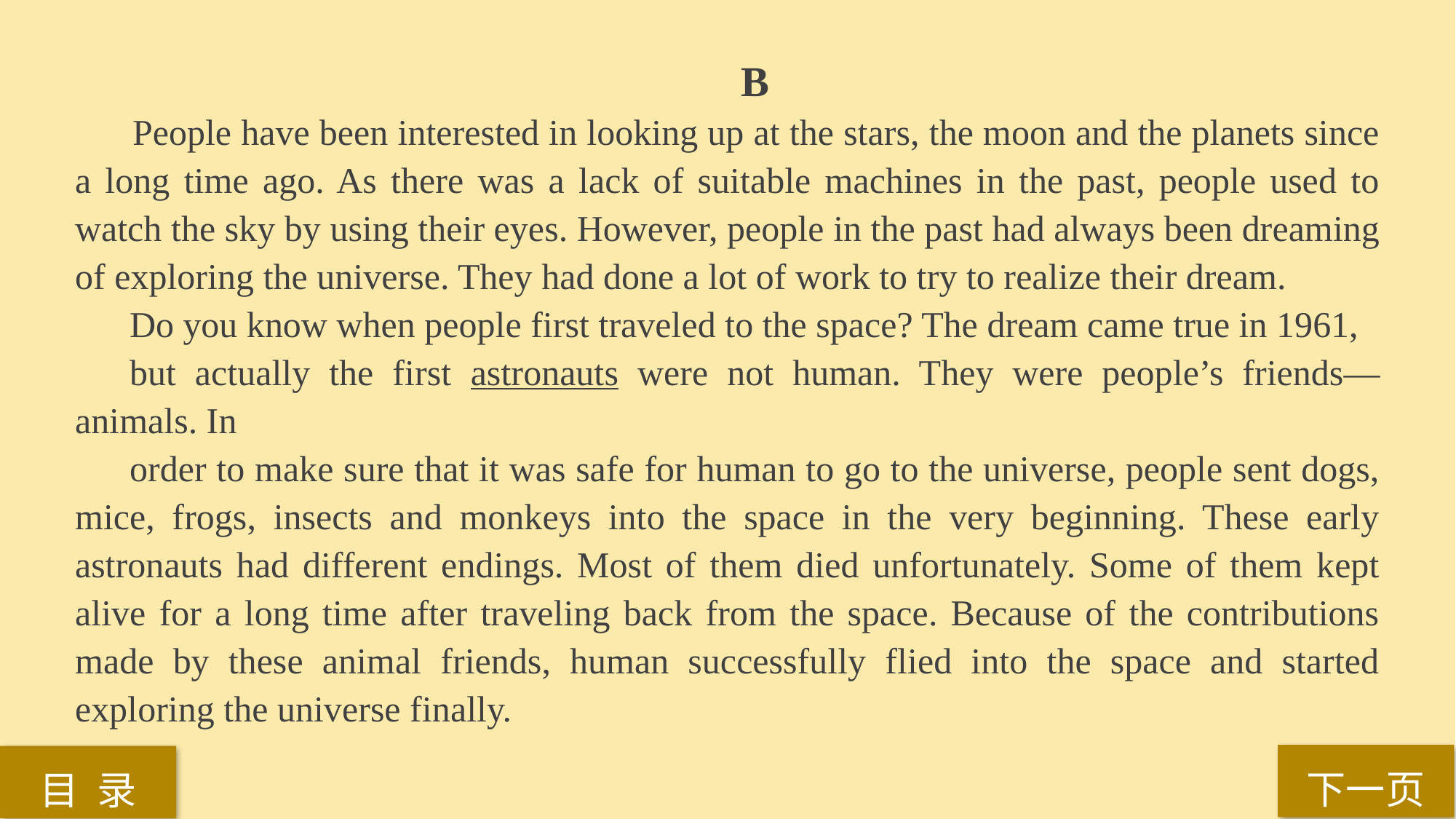

B
      People have been interested in looking up at the stars, the moon and the planets since a long time ago. As there was a lack of suitable machines in the past, people used to watch the sky by using their eyes. However, people in the past had always been dreaming of exploring the universe. They had done a lot of work to try to realize their dream.
Do you know when people first traveled to the space? The dream came true in 1961,
but actually the first astronauts were not human. They were people’s friends—animals. In
order to make sure that it was safe for human to go to the universe, people sent dogs, mice, frogs, insects and monkeys into the space in the very beginning. These early astronauts had different endings. Most of them died unfortunately. Some of them kept alive for a long time after traveling back from the space. Because of the contributions made by these animal friends, human successfully flied into the space and started exploring the universe finally.